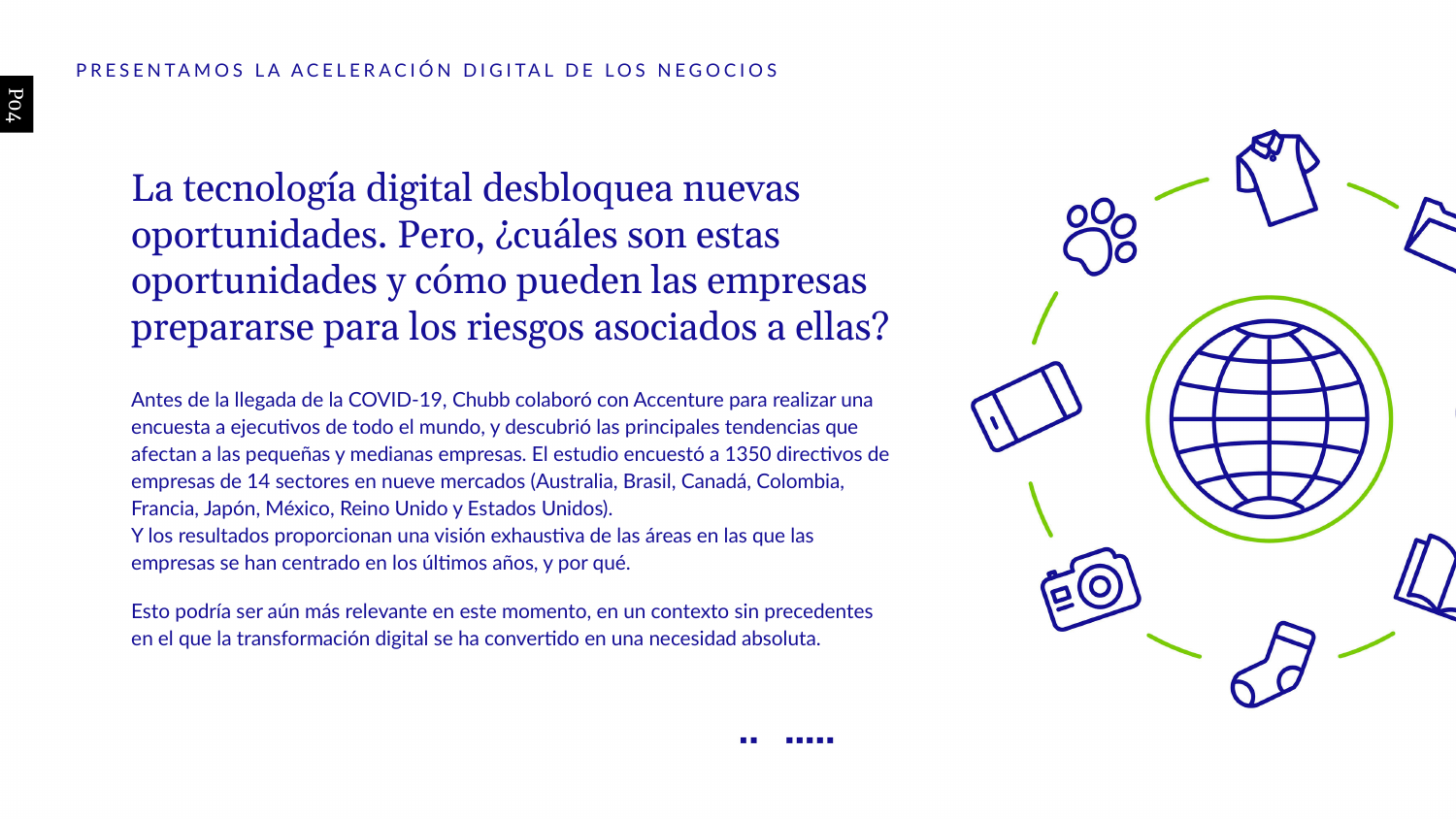

PRESENTAMOS La Aceleración digital de los negocios
P04
La tecnología digital desbloquea nuevas oportunidades. Pero, ¿cuáles son estas oportunidades y cómo pueden las empresas prepararse para los riesgos asociados a ellas?
Antes de la llegada de la COVID-19, Chubb colaboró con Accenture para realizar una encuesta a ejecutivos de todo el mundo, y descubrió las principales tendencias que afectan a las pequeñas y medianas empresas. El estudio encuestó a 1350 directivos de empresas de 14 sectores en nueve mercados (Australia, Brasil, Canadá, Colombia, Francia, Japón, México, Reino Unido y Estados Unidos).
Y los resultados proporcionan una visión exhaustiva de las áreas en las que las empresas se han centrado en los últimos años, y por qué.
Esto podría ser aún más relevante en este momento, en un contexto sin precedentes en el que la transformación digital se ha convertido en una necesidad absoluta.